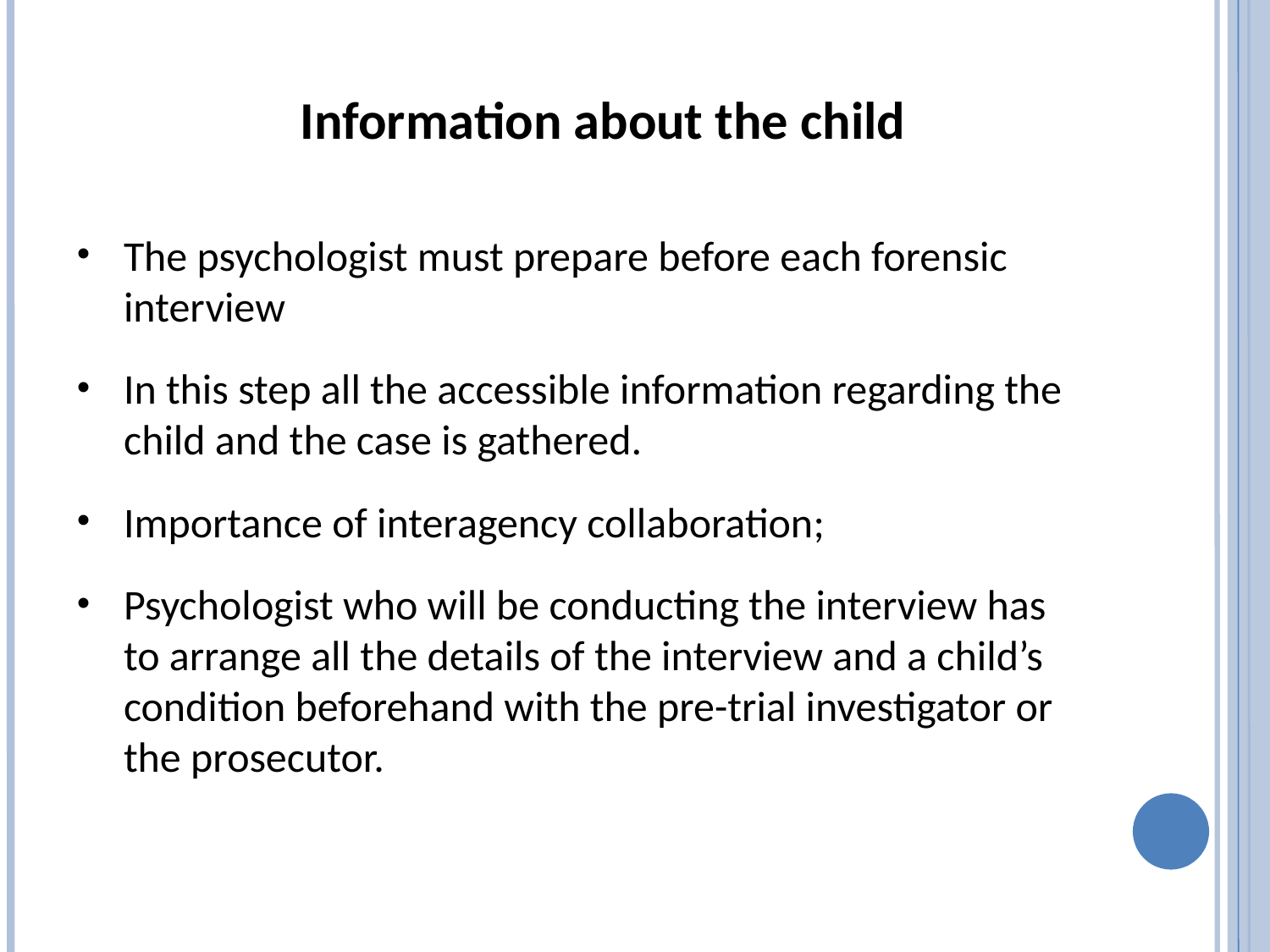

# Information about the child
The psychologist must prepare before each forensic interview
In this step all the accessible information regarding the child and the case is gathered.
Importance of interagency collaboration;
Psychologist who will be conducting the interview has to arrange all the details of the interview and a child’s condition beforehand with the pre-trial investigator or the prosecutor.